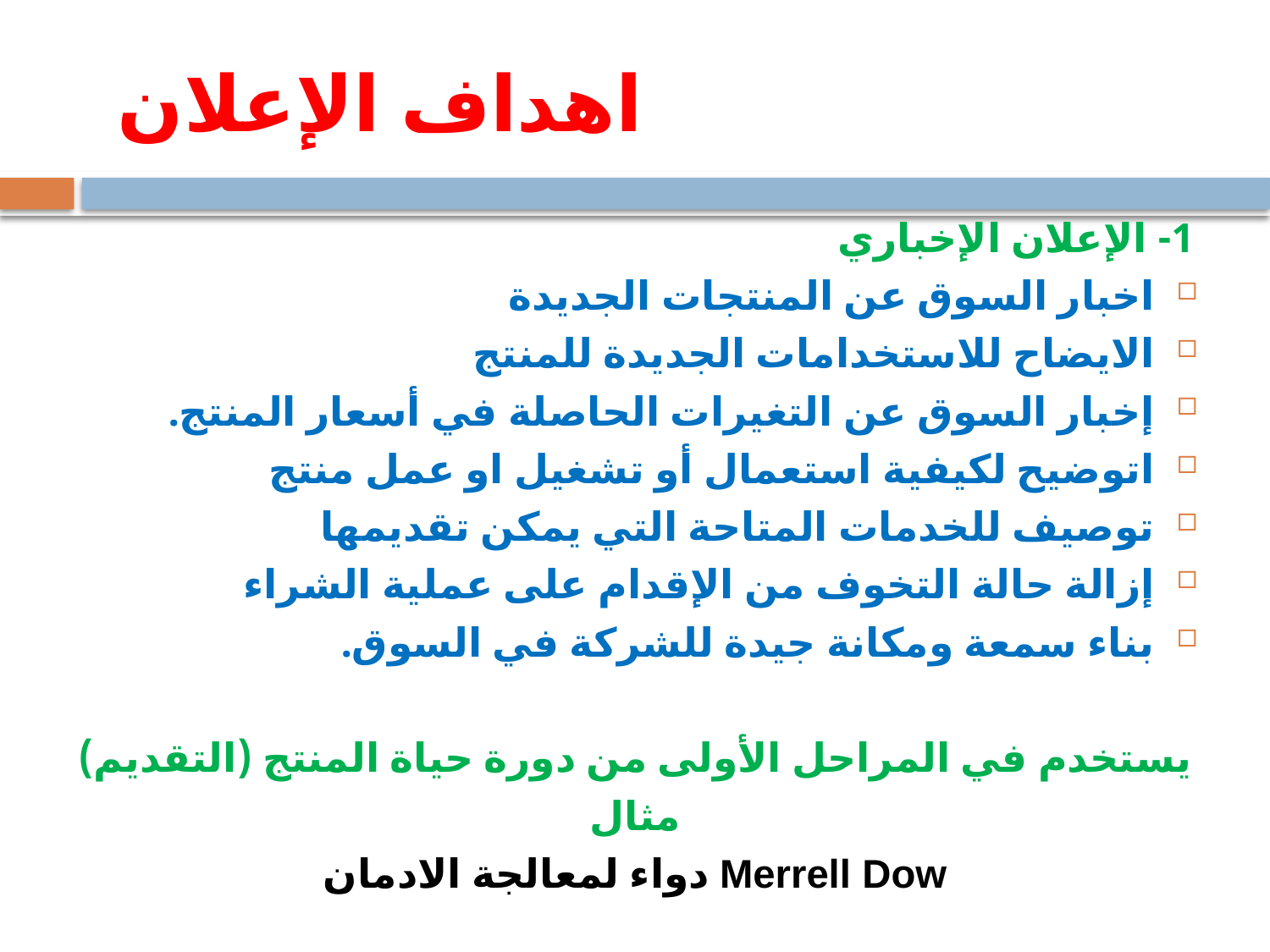

# اهداف الإعلان
1- الإعلان الإخباري
اخبار السوق عن المنتجات الجديدة
الايضاح للاستخدامات الجديدة للمنتج
إخبار السوق عن التغيرات الحاصلة في أسعار المنتج.
اتوضيح لكيفية استعمال أو تشغيل او عمل منتج
توصيف للخدمات المتاحة التي يمكن تقديمها
إزالة حالة التخوف من الإقدام على عملية الشراء
بناء سمعة ومكانة جيدة للشركة في السوق.

يستخدم في المراحل الأولى من دورة حياة المنتج (التقديم)
مثال
Merrell Dow دواء لمعالجة الادمان